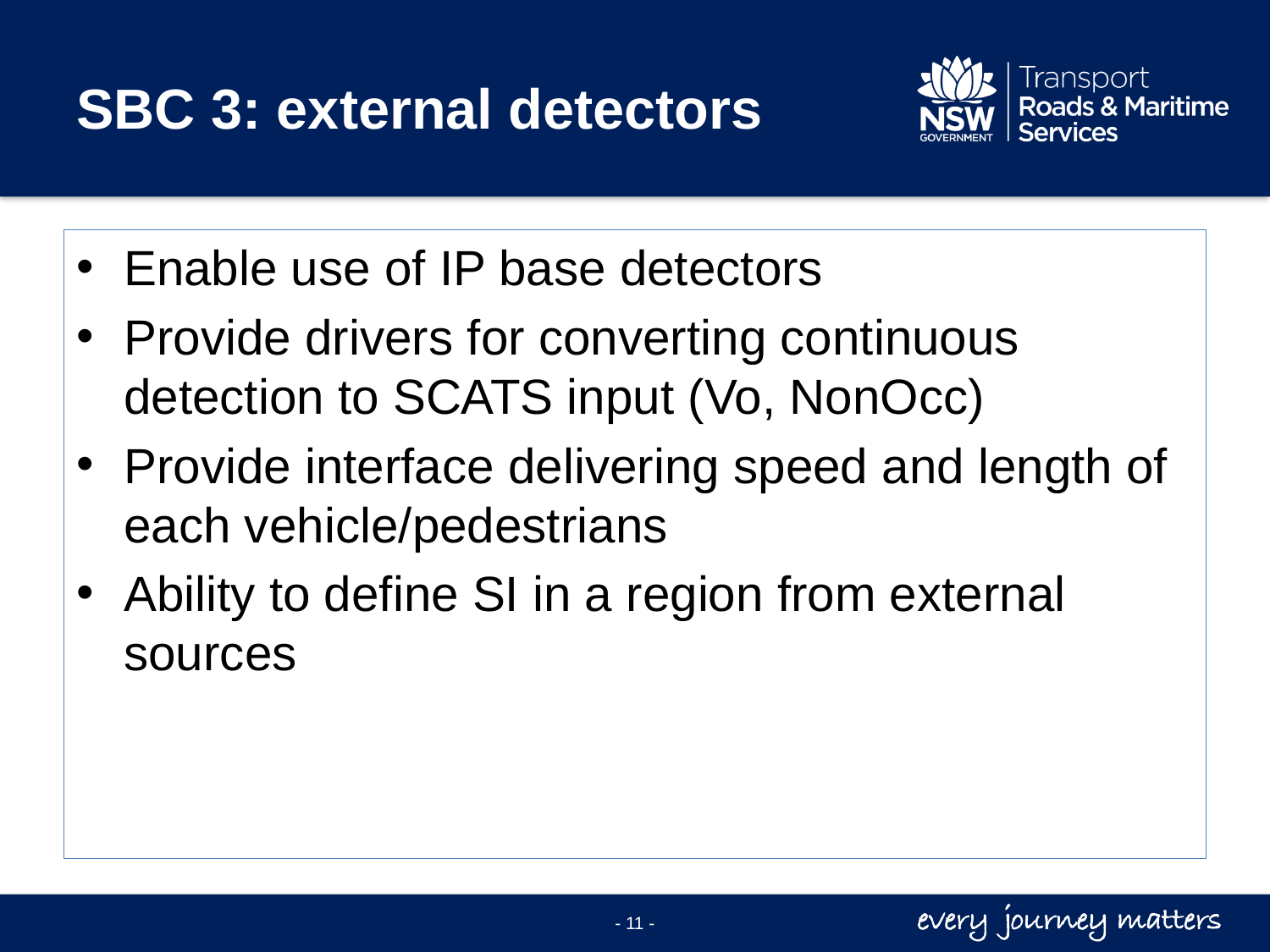

# SBC 3: external detectors
Enable use of IP base detectors
Provide drivers for converting continuous detection to SCATS input (Vo, NonOcc)
Provide interface delivering speed and length of each vehicle/pedestrians
Ability to define SI in a region from external sources